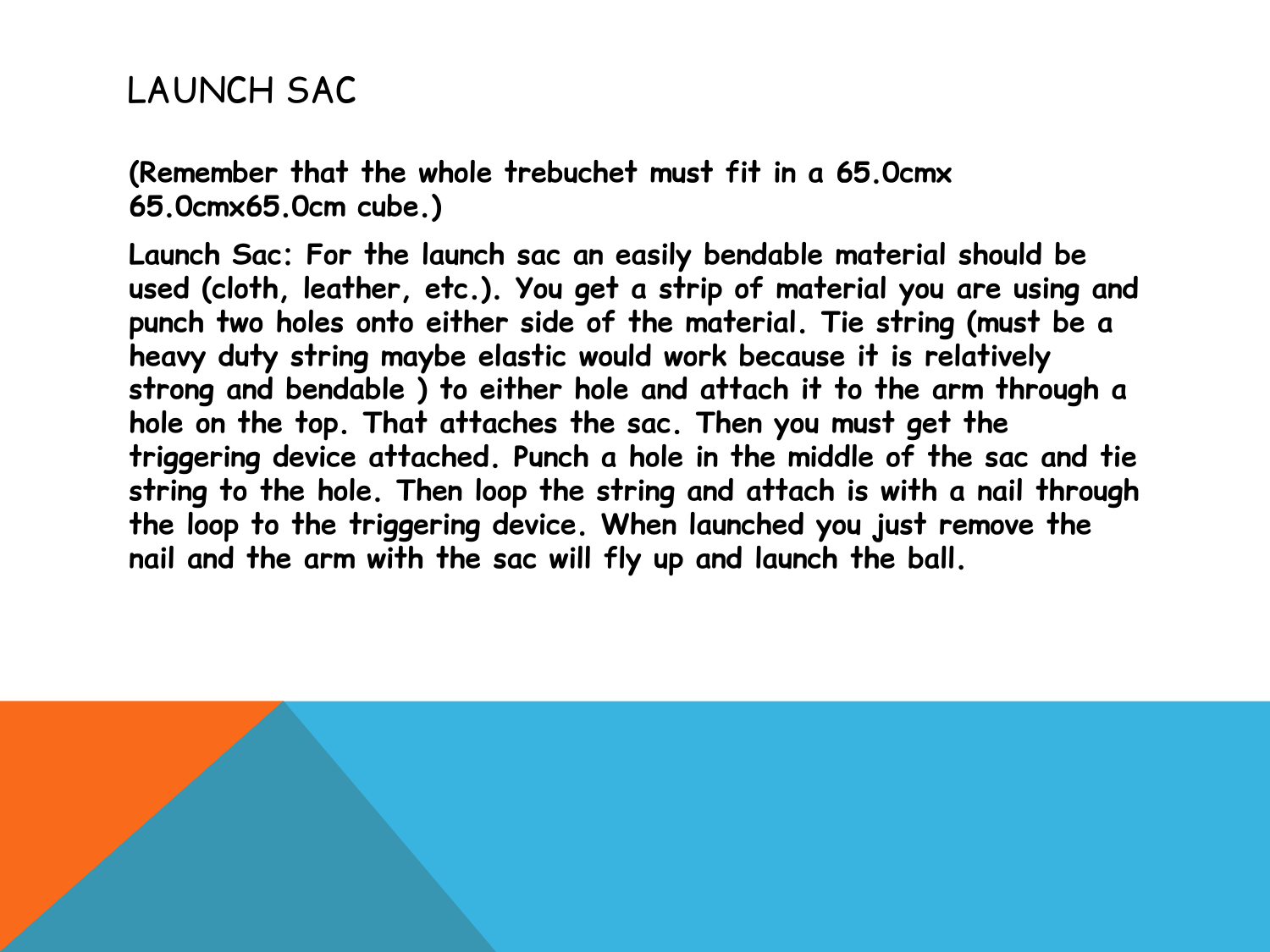

# Launch Sac
(Remember that the whole trebuchet must fit in a 65.0cmx 65.0cmx65.0cm cube.)
Launch Sac: For the launch sac an easily bendable material should be used (cloth, leather, etc.). You get a strip of material you are using and punch two holes onto either side of the material. Tie string (must be a heavy duty string maybe elastic would work because it is relatively strong and bendable ) to either hole and attach it to the arm through a hole on the top. That attaches the sac. Then you must get the triggering device attached. Punch a hole in the middle of the sac and tie string to the hole. Then loop the string and attach is with a nail through the loop to the triggering device. When launched you just remove the nail and the arm with the sac will fly up and launch the ball.